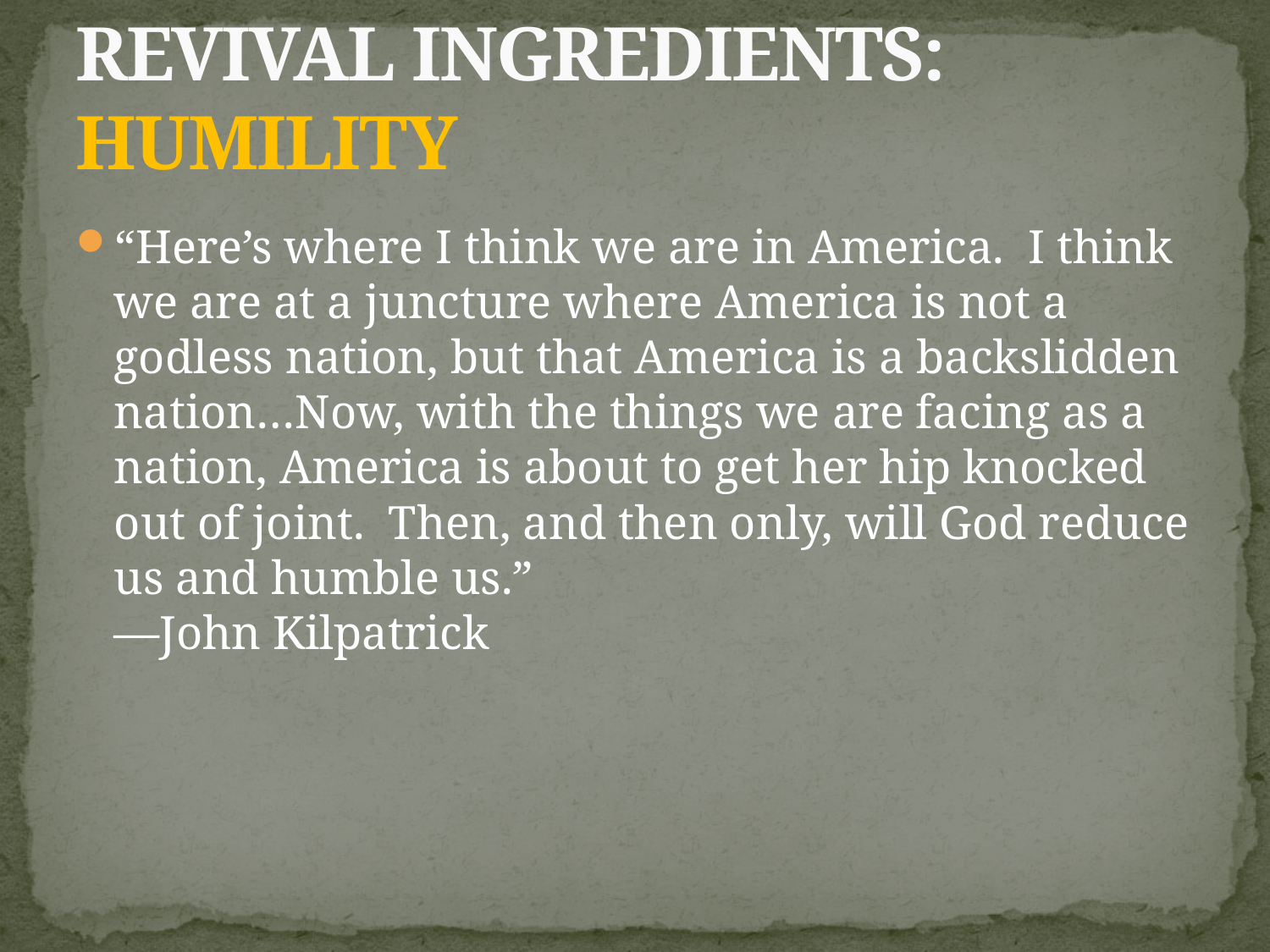

# Revival Ingredients: Humility
“Here’s where I think we are in America.  I think we are at a juncture where America is not a godless nation, but that America is a backslidden nation…Now, with the things we are facing as a nation, America is about to get her hip knocked out of joint.  Then, and then only, will God reduce us and humble us.”
—John Kilpatrick